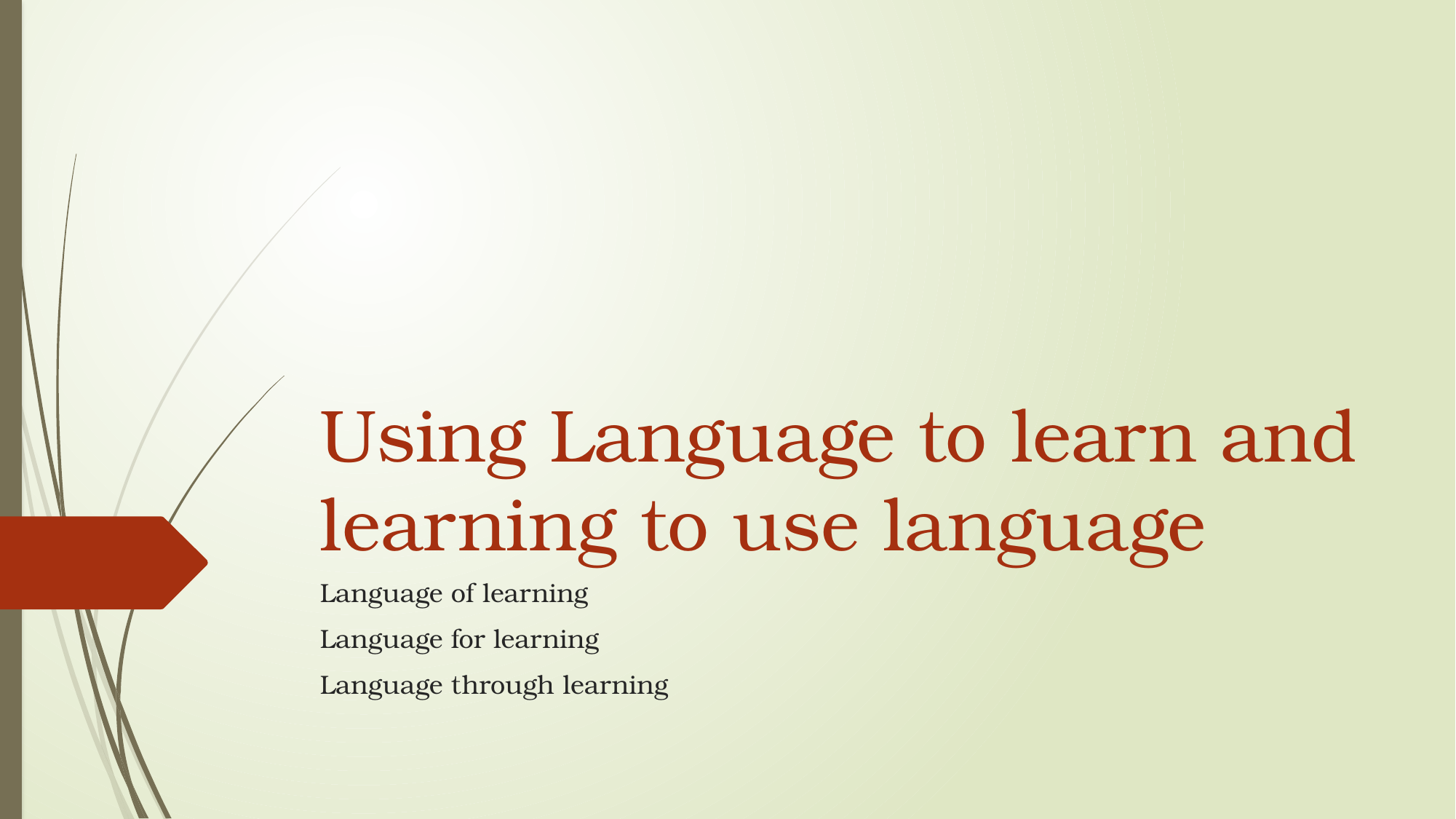

# Using Language to learn and learning to use language
Language of learning
Language for learning
Language through learning